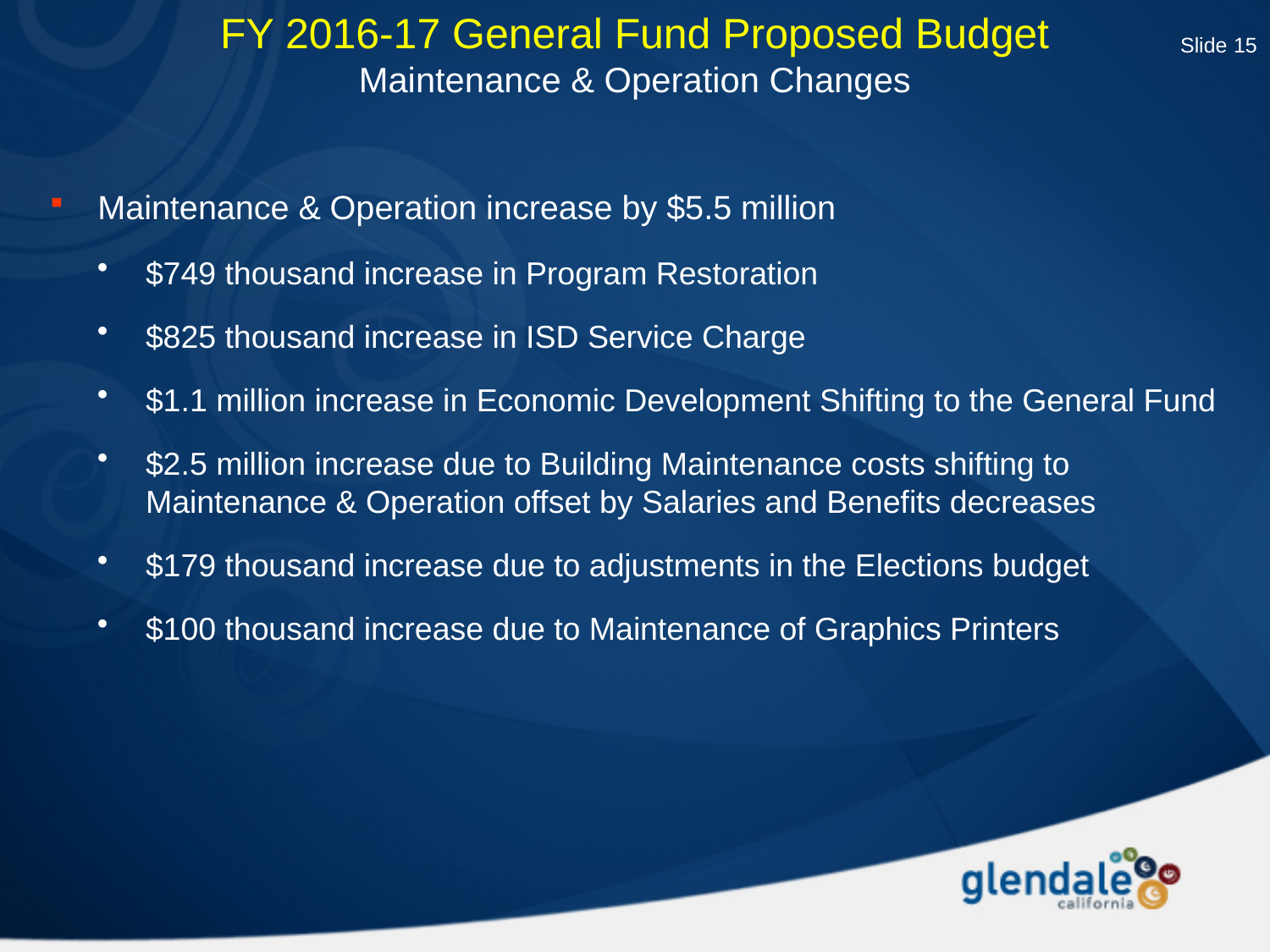

Slide 15
FY 2016-17 General Fund Proposed Budget
Maintenance & Operation Changes
Maintenance & Operation increase by $5.5 million
$749 thousand increase in Program Restoration
$825 thousand increase in ISD Service Charge
$1.1 million increase in Economic Development Shifting to the General Fund
$2.5 million increase due to Building Maintenance costs shifting to Maintenance & Operation offset by Salaries and Benefits decreases
$179 thousand increase due to adjustments in the Elections budget
$100 thousand increase due to Maintenance of Graphics Printers